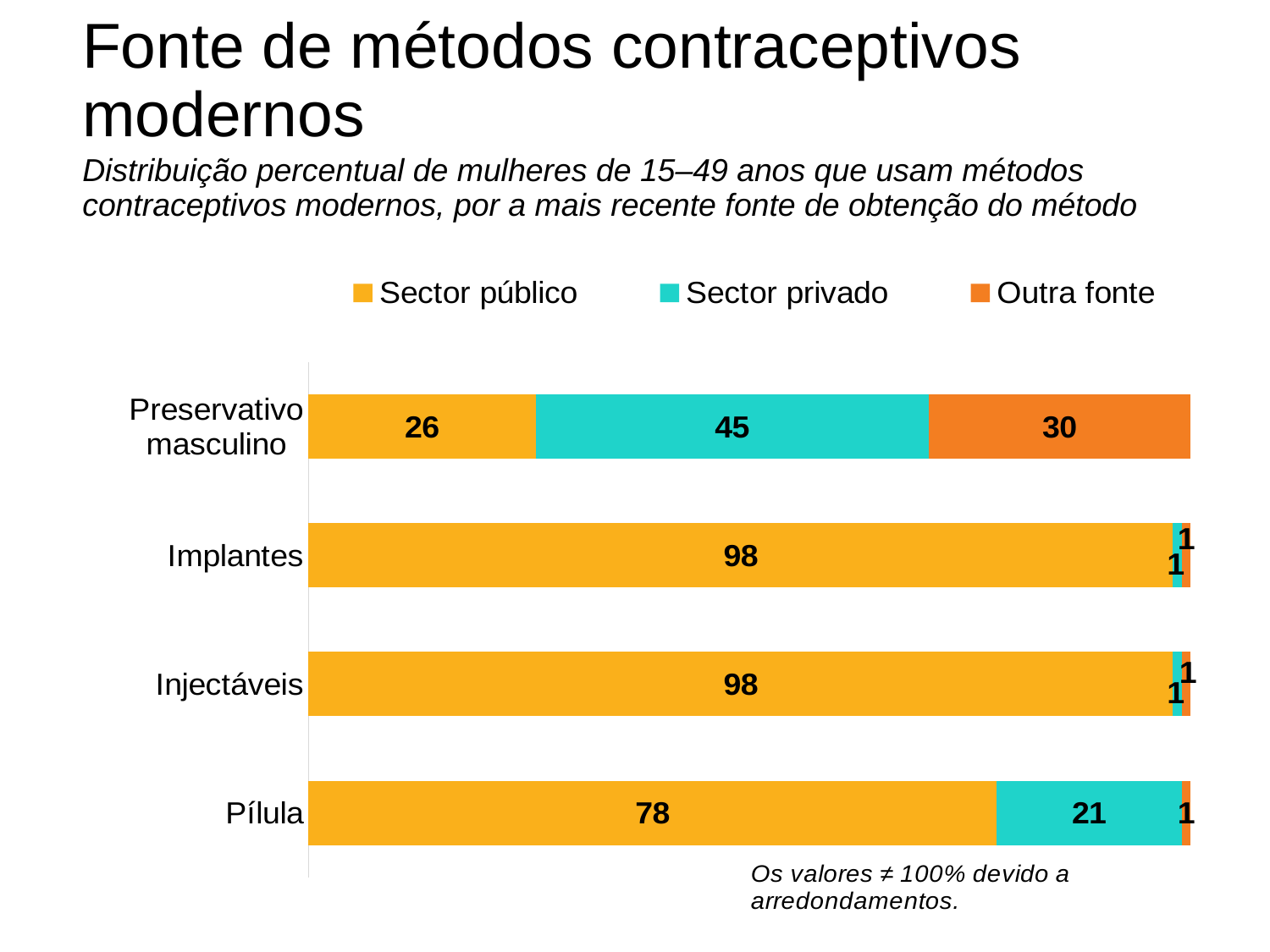

# Fonte de métodos contraceptivos modernos
Distribuição percentual de mulheres de 15–49 anos que usam métodos contraceptivos modernos, por a mais recente fonte de obtenção do método

### Chart

| Category | Sector público | Sector privado | Outra fonte |
|---|---|---|---|
| Pílula | 78.0 | 21.0 | 1.0 |
| Injectáveis | 98.0 | 1.0 | 1.0 |
| Implantes | 98.0 | 1.0 | 1.0 |
| Preservativo masculino | 26.0 | 45.0 | 30.0 |